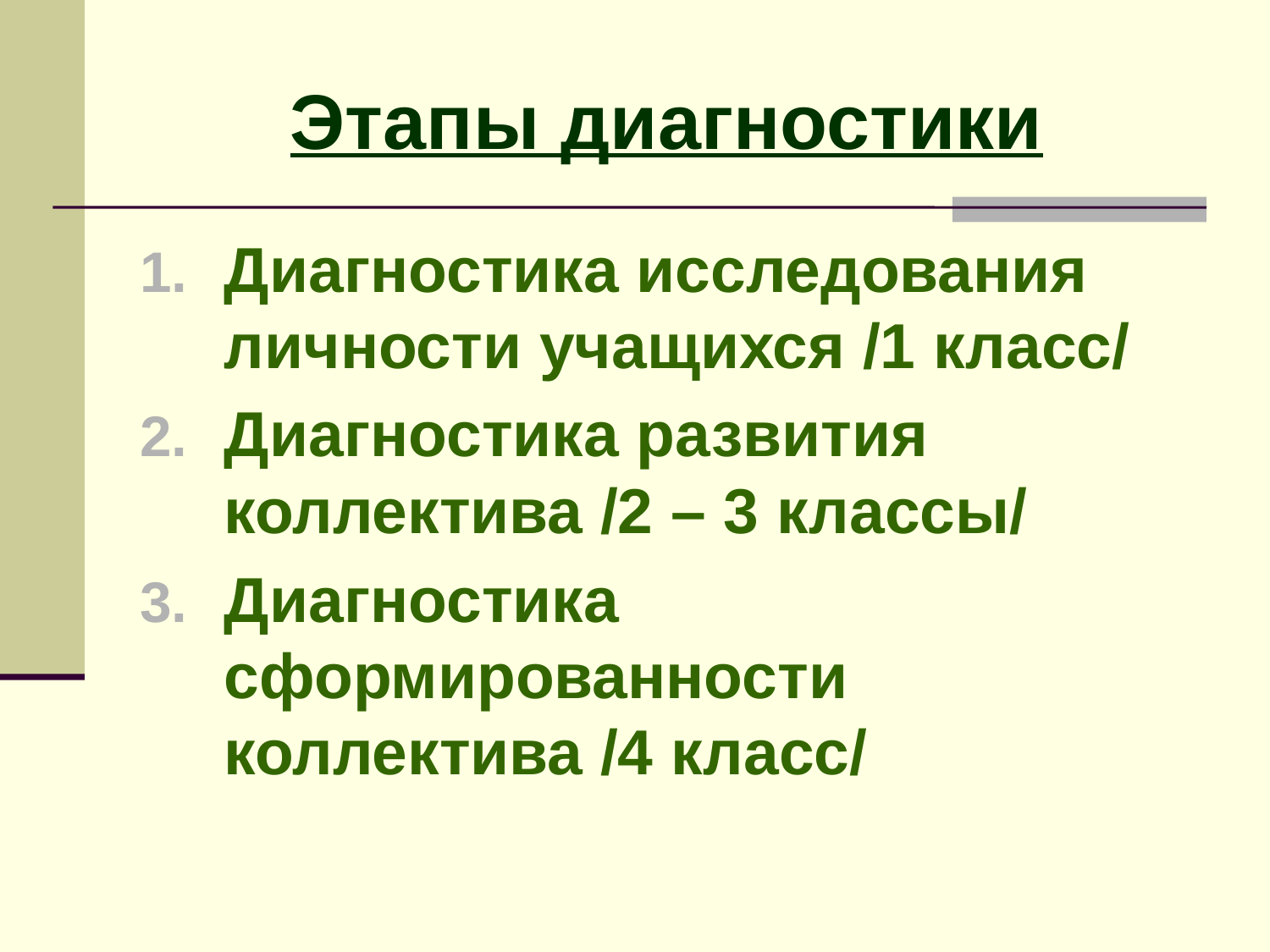

# Этапы диагностики
Диагностика исследования личности учащихся /1 класс/
Диагностика развития коллектива /2 – 3 классы/
Диагностика сформированности коллектива /4 класс/